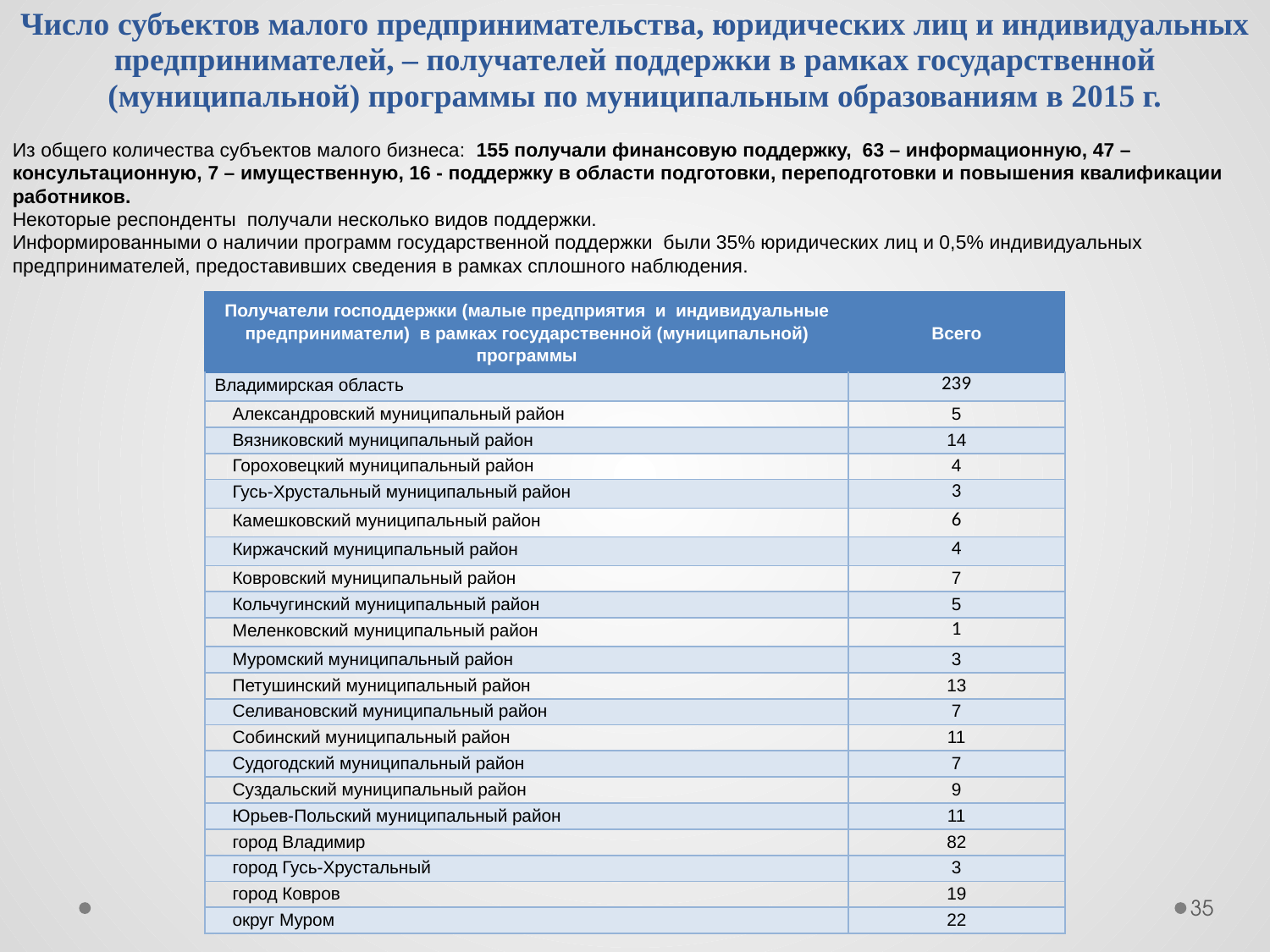

Число субъектов малого предпринимательства, юридических лиц и индивидуальных предпринимателей, – получателей поддержки в рамках государственной (муниципальной) программы по муниципальным образованиям в 2015 г.
Из общего количества субъектов малого бизнеса:  155 получали финансовую поддержку,  63 – информационную, 47 – консультационную, 7 – имущественную, 16 - поддержку в области подготовки, переподготовки и повышения квалификации работников.
Некоторые респонденты  получали несколько видов поддержки.
Информированными о наличии программ государственной поддержки  были 35% юридических лиц и 0,5% индивидуальных предпринимателей, предоставивших сведения в рамках сплошного наблюдения.
| Получатели господдержки (малые предприятия и индивидуальные предприниматели) в рамках государственной (муниципальной) программы | Всего |
| --- | --- |
| Владимирская область | 239 |
| Александровский муниципальный район | 5 |
| Вязниковский муниципальный район | 14 |
| Гороховецкий муниципальный район | 4 |
| Гусь-Хрустальный муниципальный район | 3 |
| Камешковский муниципальный район | 6 |
| Киржачский муниципальный район | 4 |
| Ковровский муниципальный район | 7 |
| Кольчугинский муниципальный район | 5 |
| Меленковский муниципальный район | 1 |
| Муромский муниципальный район | 3 |
| Петушинский муниципальный район | 13 |
| Селивановский муниципальный район | 7 |
| Собинский муниципальный район | 11 |
| Судогодский муниципальный район | 7 |
| Суздальский муниципальный район | 9 |
| Юрьев-Польский муниципальный район | 11 |
| город Владимир | 82 |
| город Гусь-Хрустальный | 3 |
| город Ковров | 19 |
| округ Муром | 22 |
35